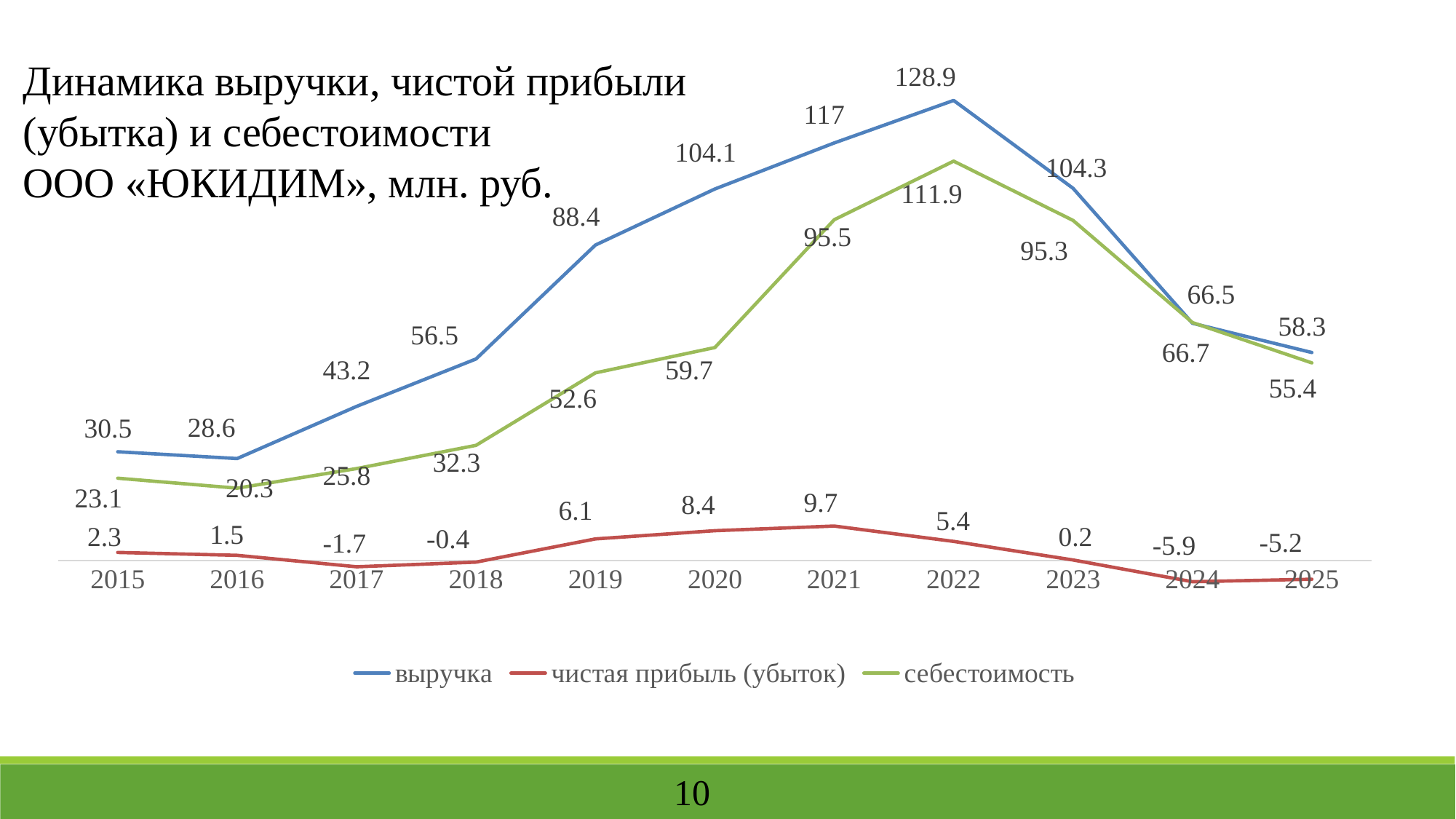

Динамика выручки, чистой прибыли (убытка) и себестоимости
ООО «ЮКИДИМ», млн. руб.

### Chart

| Category | выручка | чистая прибыль (убыток) | себестоимость |
|---|---|---|---|
| 2015 | 30.5 | 2.3 | 23.1 |
| 2016 | 28.6 | 1.5 | 20.3 |
| 2017 | 43.2 | -1.7000000000000004 | 25.8 |
| 2018 | 56.5 | -0.4 | 32.300000000000004 |
| 2019 | 88.4 | 6.1 | 52.6 |
| 2020 | 104.1 | 8.4 | 59.7 |
| 2021 | 117.0 | 9.700000000000001 | 95.5 |
| 2022 | 128.9 | 5.4 | 111.9 |
| 2023 | 104.3 | 0.2 | 95.3 |
| 2024 | 66.5 | -5.9 | 66.7 |
| 2025 | 58.3 | -5.2 | 55.4 |
10